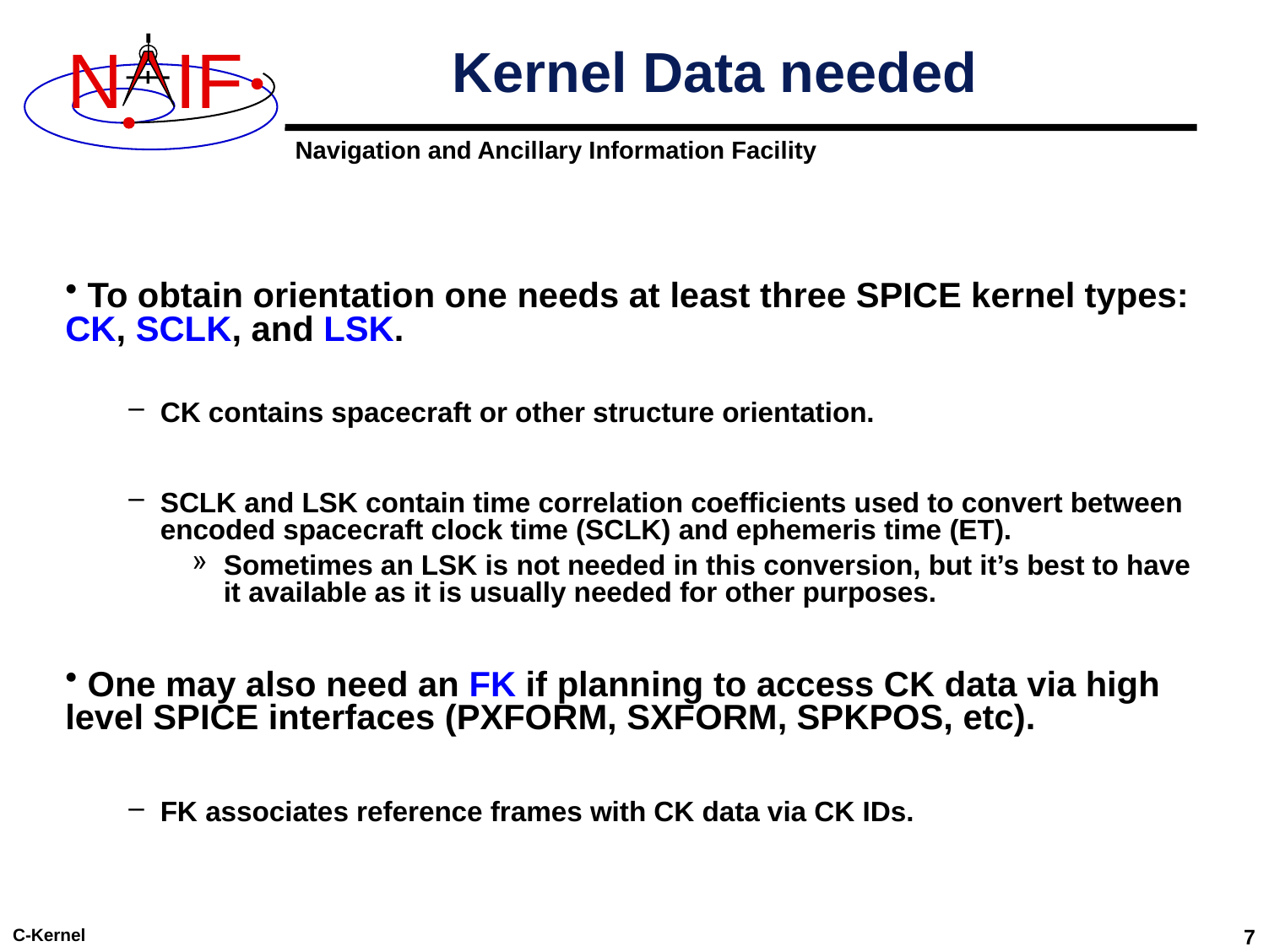

# Kernel Data needed
 To obtain orientation one needs at least three SPICE kernel types: CK, SCLK, and LSK.

CK contains spacecraft or other structure orientation.

SCLK and LSK contain time correlation coefficients used to convert between encoded spacecraft clock time (SCLK) and ephemeris time (ET).
Sometimes an LSK is not needed in this conversion, but it’s best to have it available as it is usually needed for other purposes.

 One may also need an FK if planning to access CK data via high level SPICE interfaces (PXFORM, SXFORM, SPKPOS, etc).

FK associates reference frames with CK data via CK IDs.
C-Kernel
7